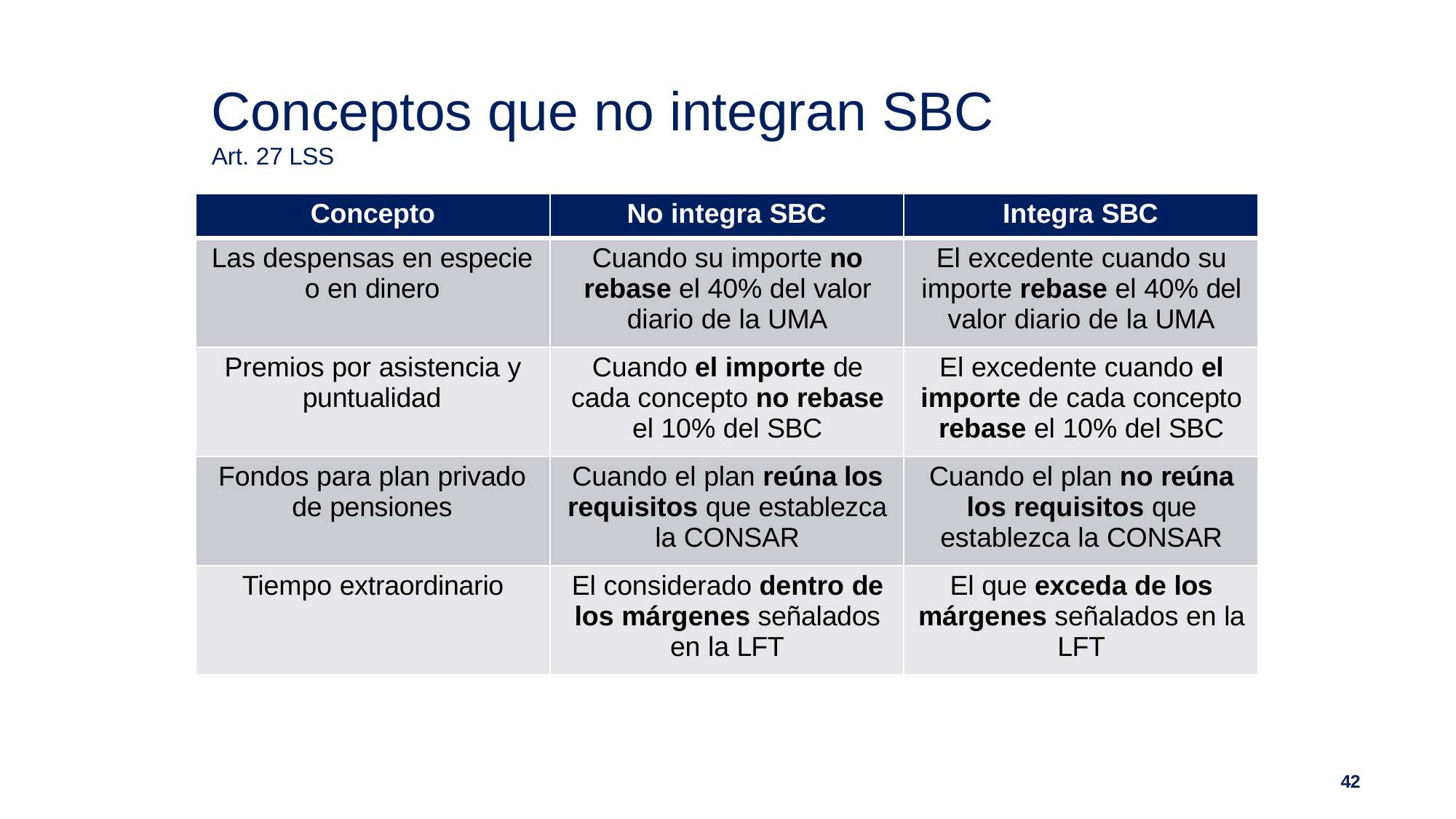

# Conceptos que no integran SBC
Art. 27 LSS
| Concepto | No integra SBC | Integra SBC |
| --- | --- | --- |
| Las despensas en especie o en dinero | Cuando su importe no rebase el 40% del valor diario de la UMA | El excedente cuando su importe rebase el 40% del valor diario de la UMA |
| Premios por asistencia y puntualidad | Cuando el importe de cada concepto no rebase el 10% del SBC | El excedente cuando el importe de cada concepto rebase el 10% del SBC |
| Fondos para plan privado de pensiones | Cuando el plan reúna los requisitos que establezca la CONSAR | Cuando el plan no reúna los requisitos que establezca la CONSAR |
| Tiempo extraordinario | El considerado dentro de los márgenes señalados en la LFT | El que exceda de los márgenes señalados en la LFT |
42